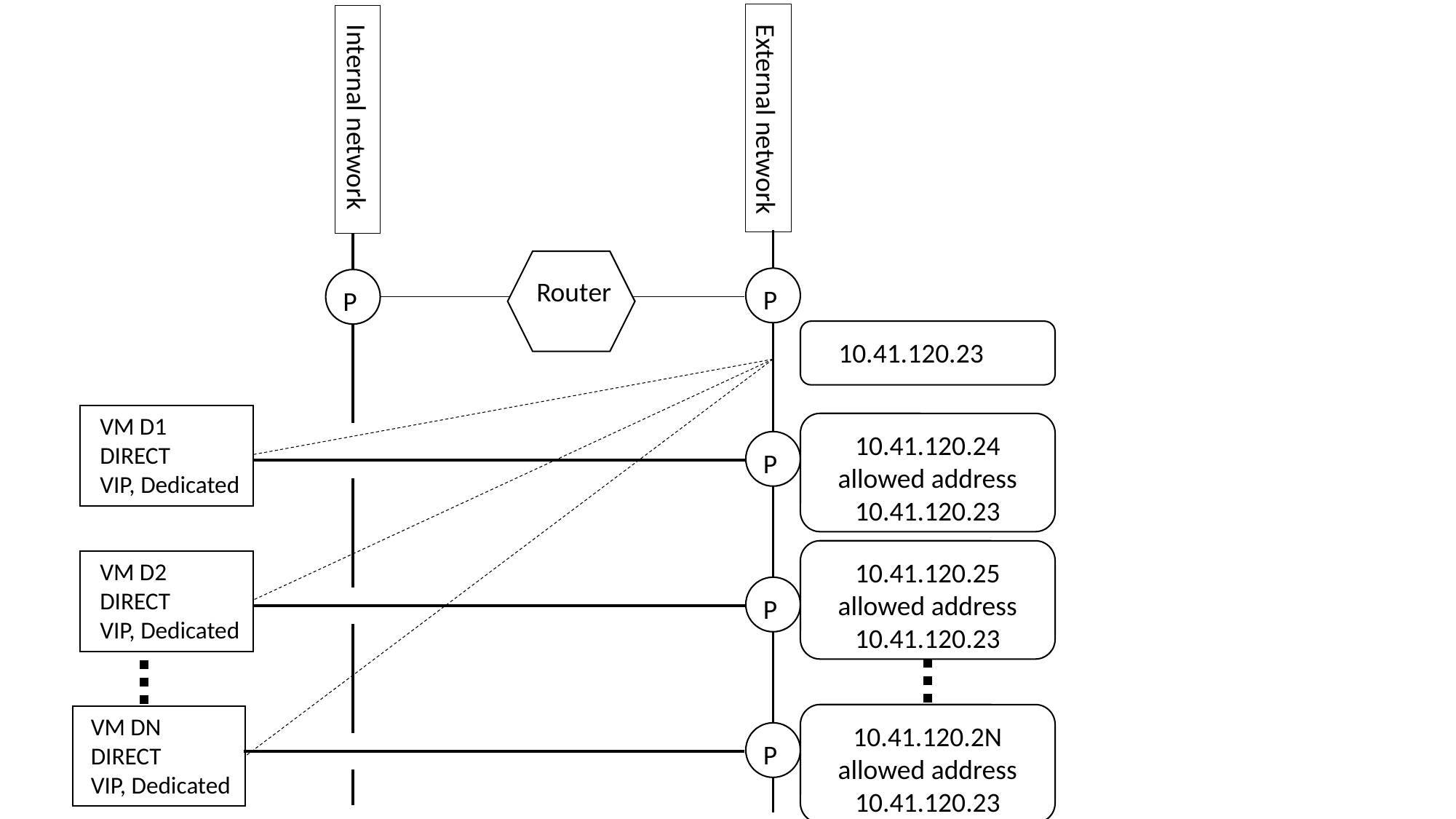

P

10.41.120.23

10.41.120.24
allowed address
10.41.120.23

P

10.41.120.25
allowed address
10.41.120.23

P

10.41.120.2N
allowed address
10.41.120.23

P

Internal network
External network

Router
P

VM D1
DIRECT
VIP, Dedicated

VM D2
DIRECT
VIP, Dedicated

VM DN
DIRECT
VIP, Dedicated